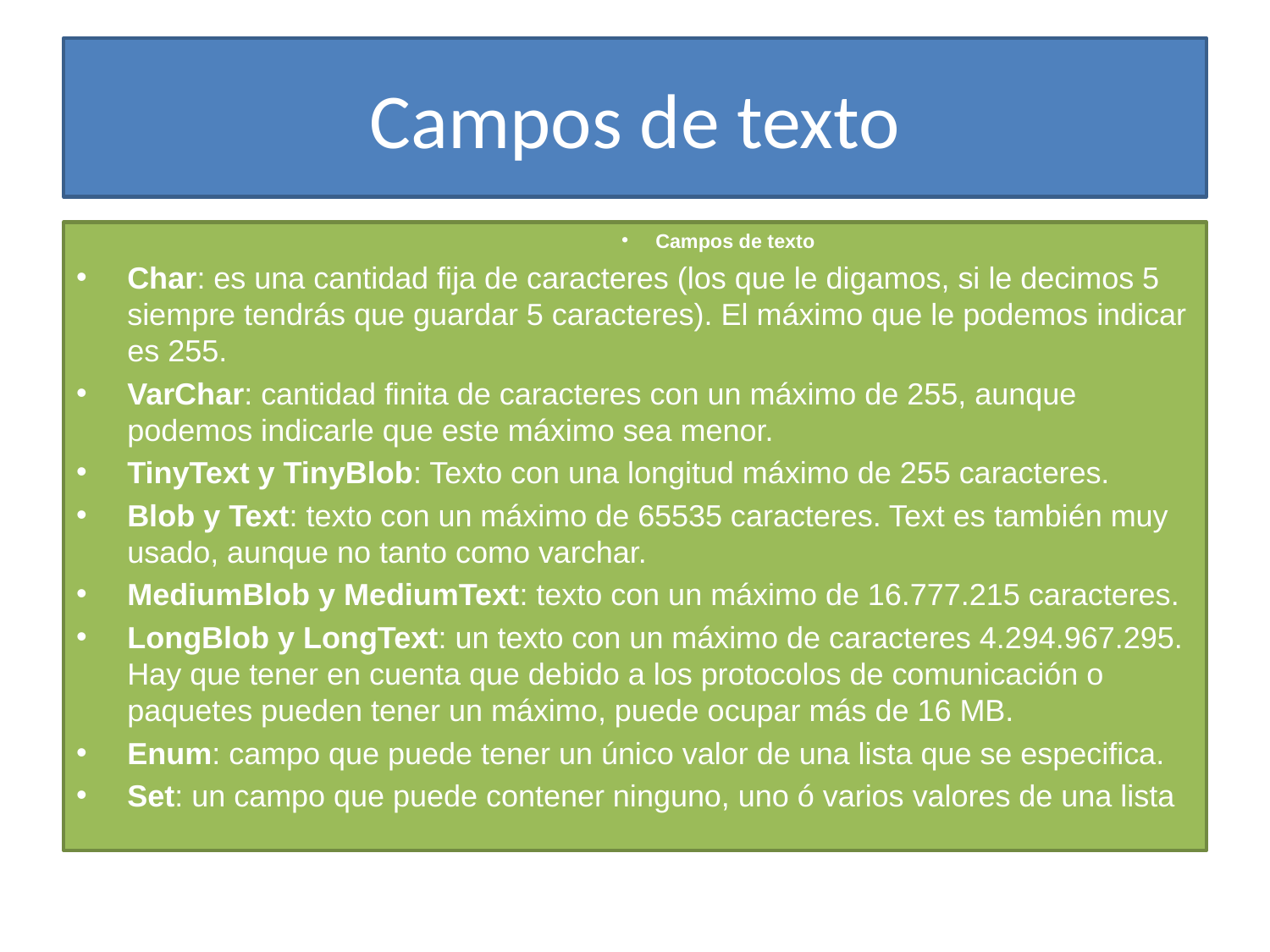

# Campos de texto
Campos de texto
Char: es una cantidad fija de caracteres (los que le digamos, si le decimos 5 siempre tendrás que guardar 5 caracteres). El máximo que le podemos indicar es 255.
VarChar: cantidad finita de caracteres con un máximo de 255, aunque podemos indicarle que este máximo sea menor.
TinyText y TinyBlob: Texto con una longitud máximo de 255 caracteres.
Blob y Text: texto con un máximo de 65535 caracteres. Text es también muy usado, aunque no tanto como varchar.
MediumBlob y MediumText: texto con un máximo de 16.777.215 caracteres.
LongBlob y LongText: un texto con un máximo de caracteres 4.294.967.295. Hay que tener en cuenta que debido a los protocolos de comunicación o paquetes pueden tener un máximo, puede ocupar más de 16 MB.
Enum: campo que puede tener un único valor de una lista que se especifica.
Set: un campo que puede contener ninguno, uno ó varios valores de una lista